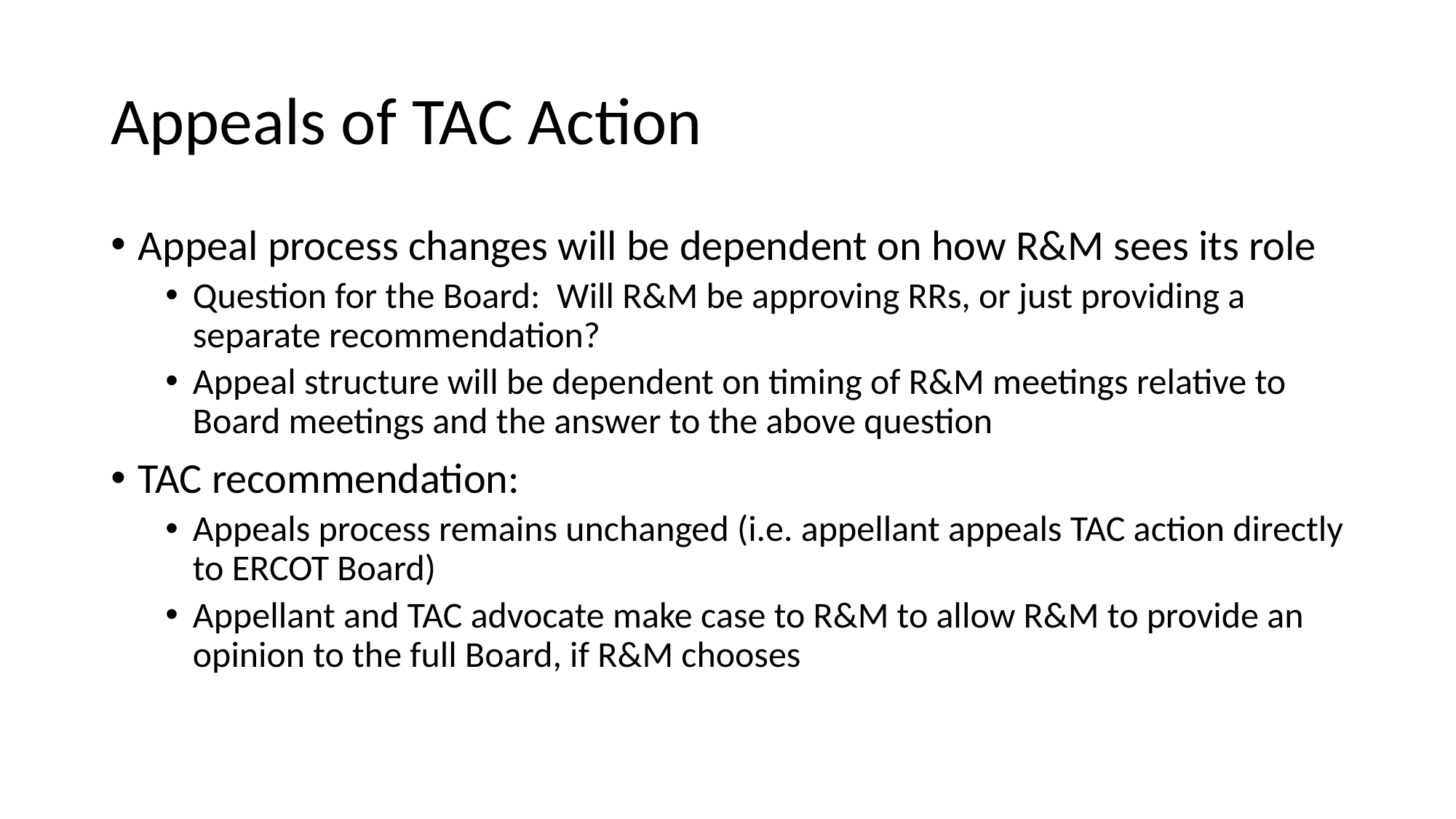

# Appeals of TAC Action
Appeal process changes will be dependent on how R&M sees its role
Question for the Board:  Will R&M be approving RRs, or just providing a separate recommendation?
Appeal structure will be dependent on timing of R&M meetings relative to Board meetings and the answer to the above question
TAC recommendation:
Appeals process remains unchanged (i.e. appellant appeals TAC action directly to ERCOT Board)
Appellant and TAC advocate make case to R&M to allow R&M to provide an opinion to the full Board, if R&M chooses